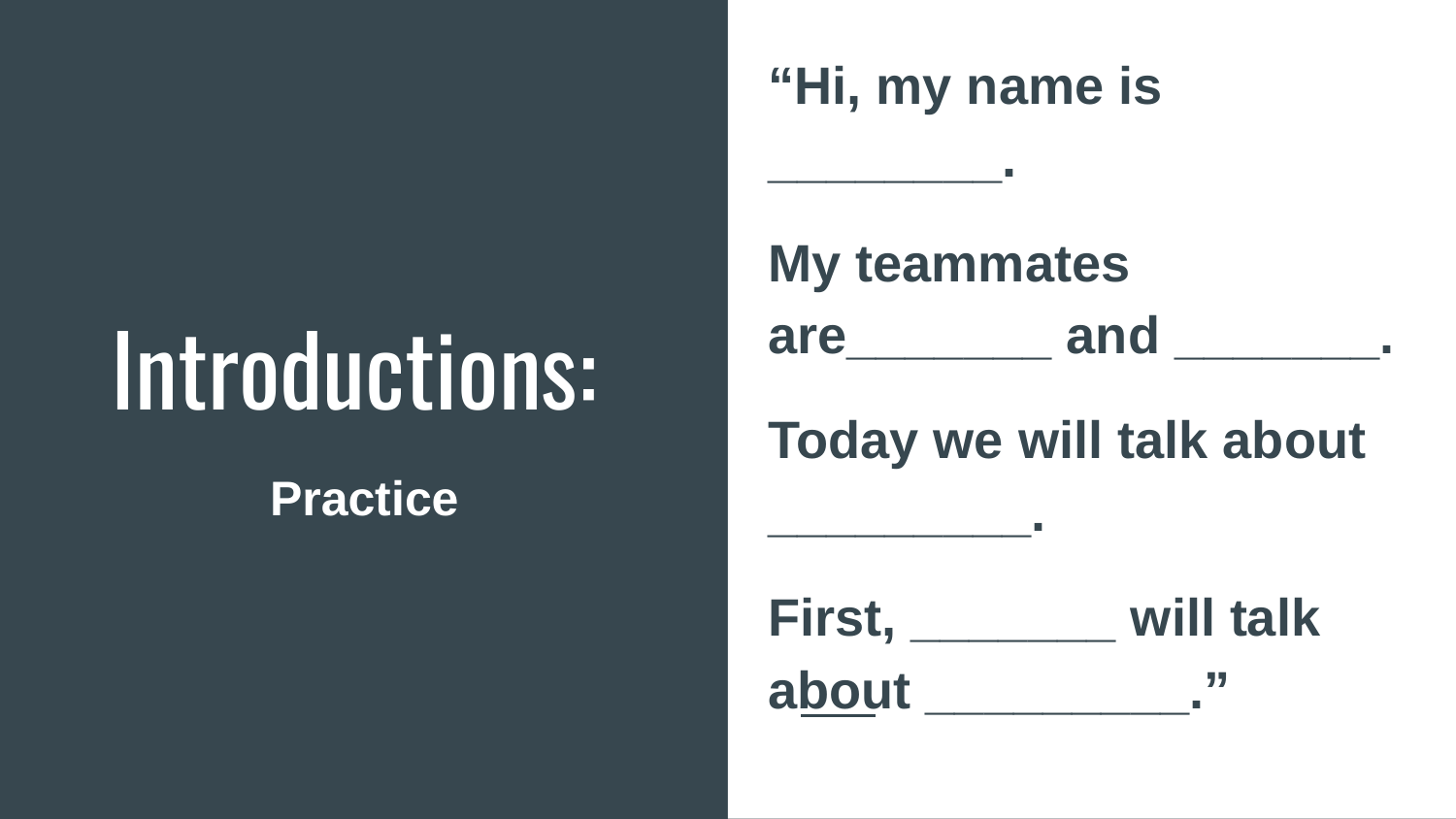

“Hi, my name is ________.
My teammates are_______ and _______.
Today we will talk about _________.
First, _______ will talk about _________.”

# Introductions:
Practice